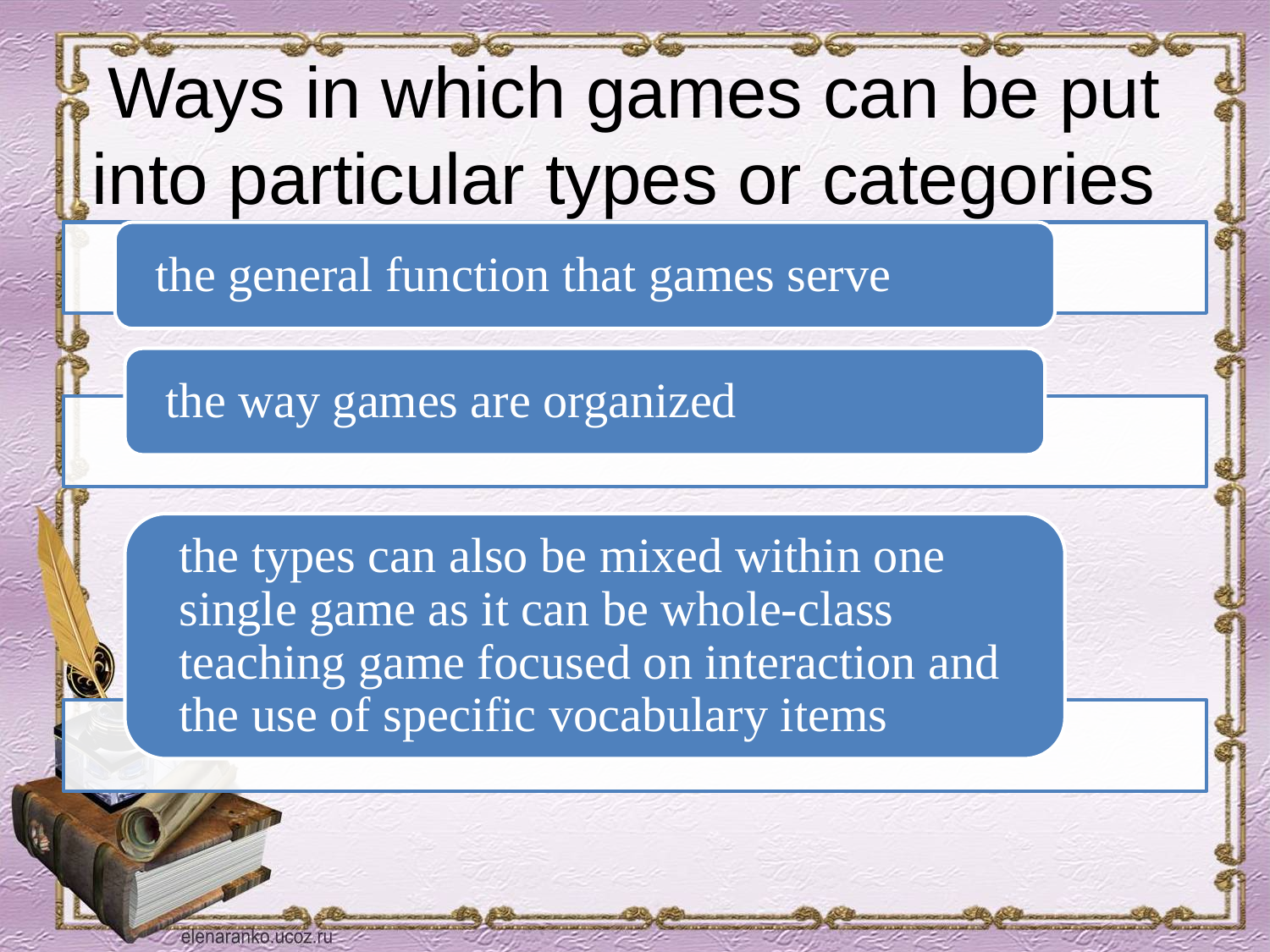

# Ways in which games can be put into particular types or categories
the general function that games serve
the way games are organized
the types can also be mixed within one single game as it can be whole-class teaching game focused on interaction and the use of specific vocabulary items